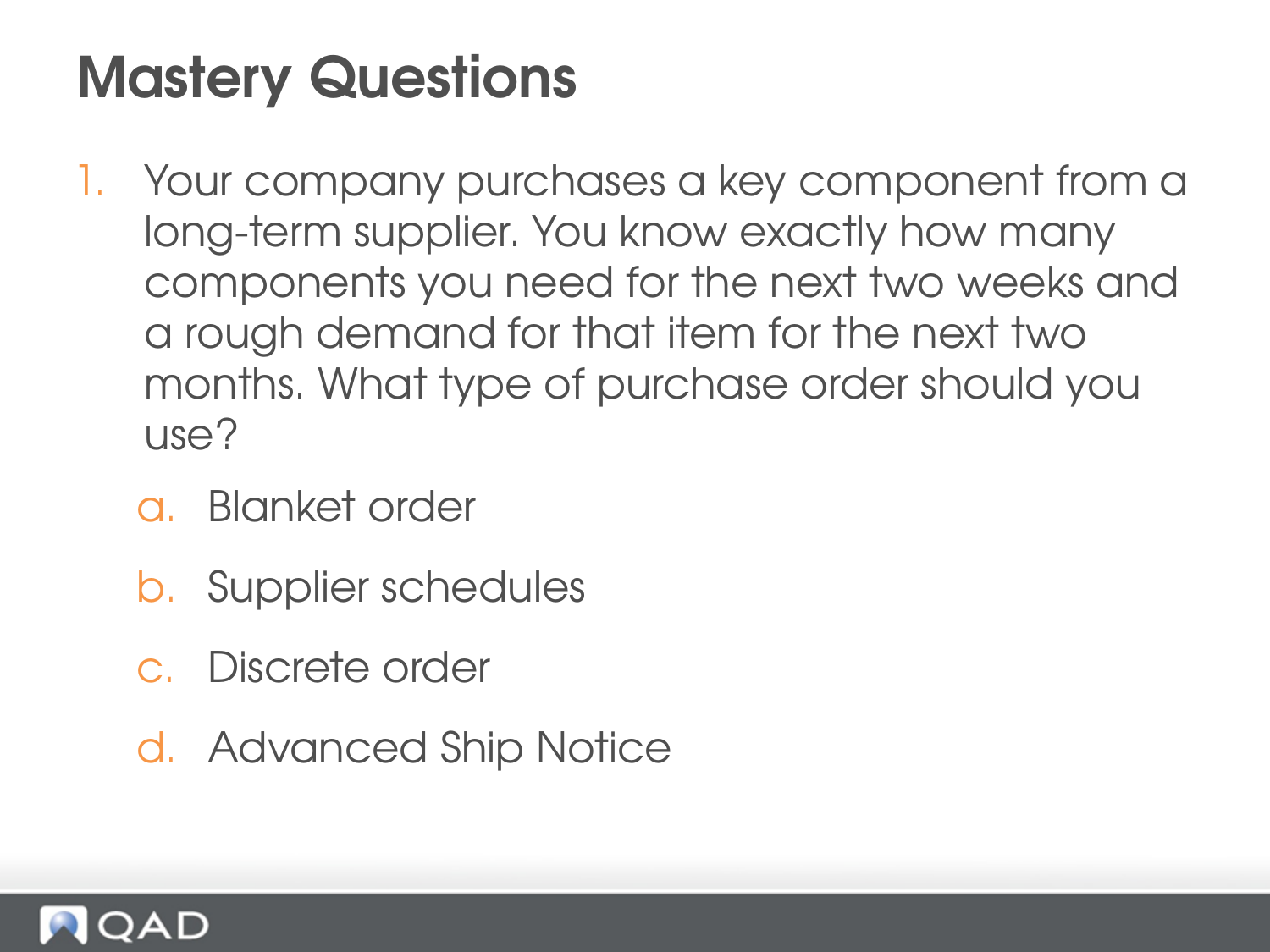

# Mastery Questions
Your company purchases a key component from a long-term supplier. You know exactly how many components you need for the next two weeks and a rough demand for that item for the next two months. What type of purchase order should you use?
Blanket order
Supplier schedules
Discrete order
Advanced Ship Notice